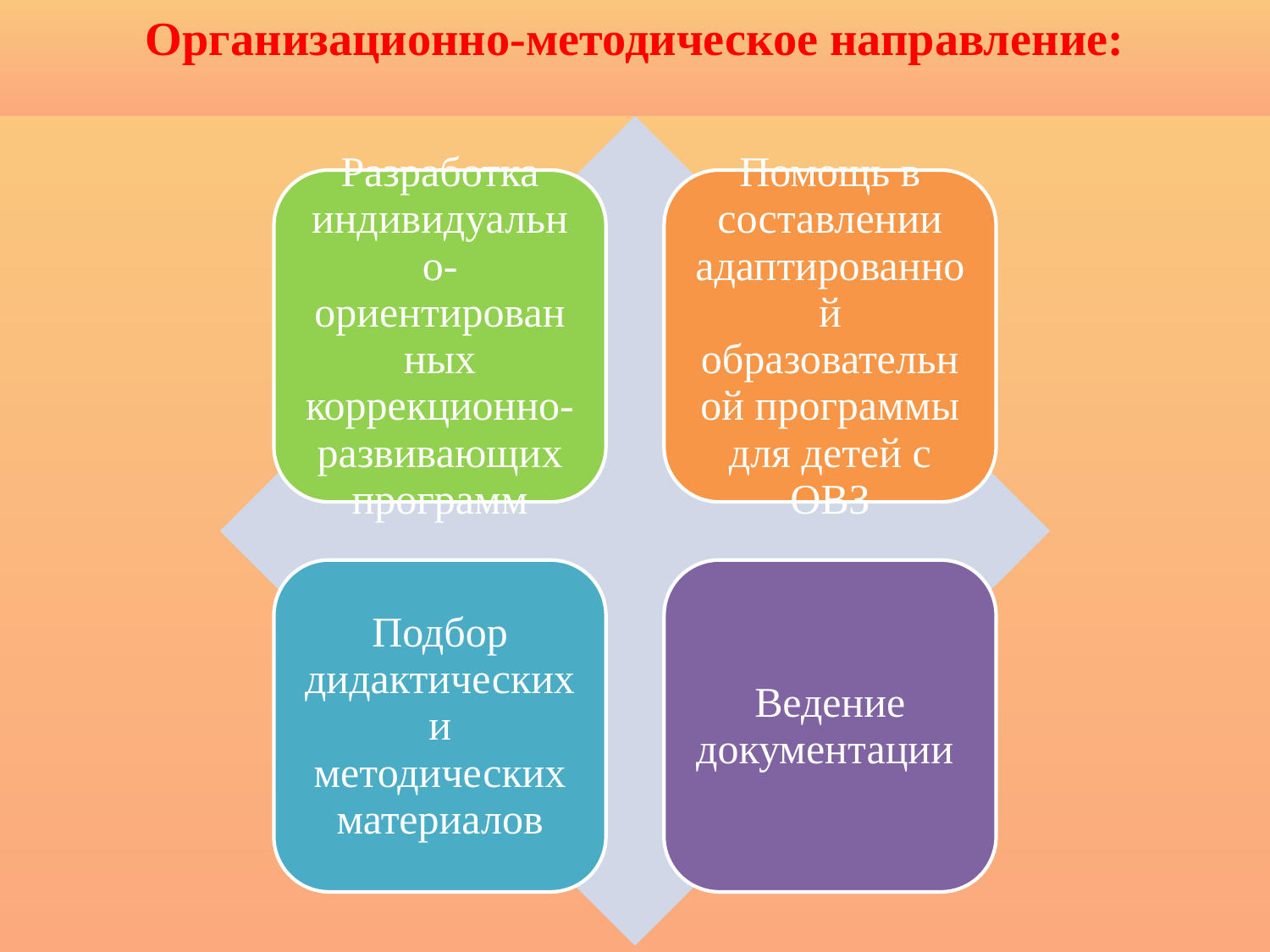

# Организационно-методическое направление:
Разработка индивидуально-ориентированных коррекционно-развивающих программ
Помощь в составлении адаптированной образовательной программы для детей с ОВЗ
Подбор дидактических и методических материалов
Ведение документации